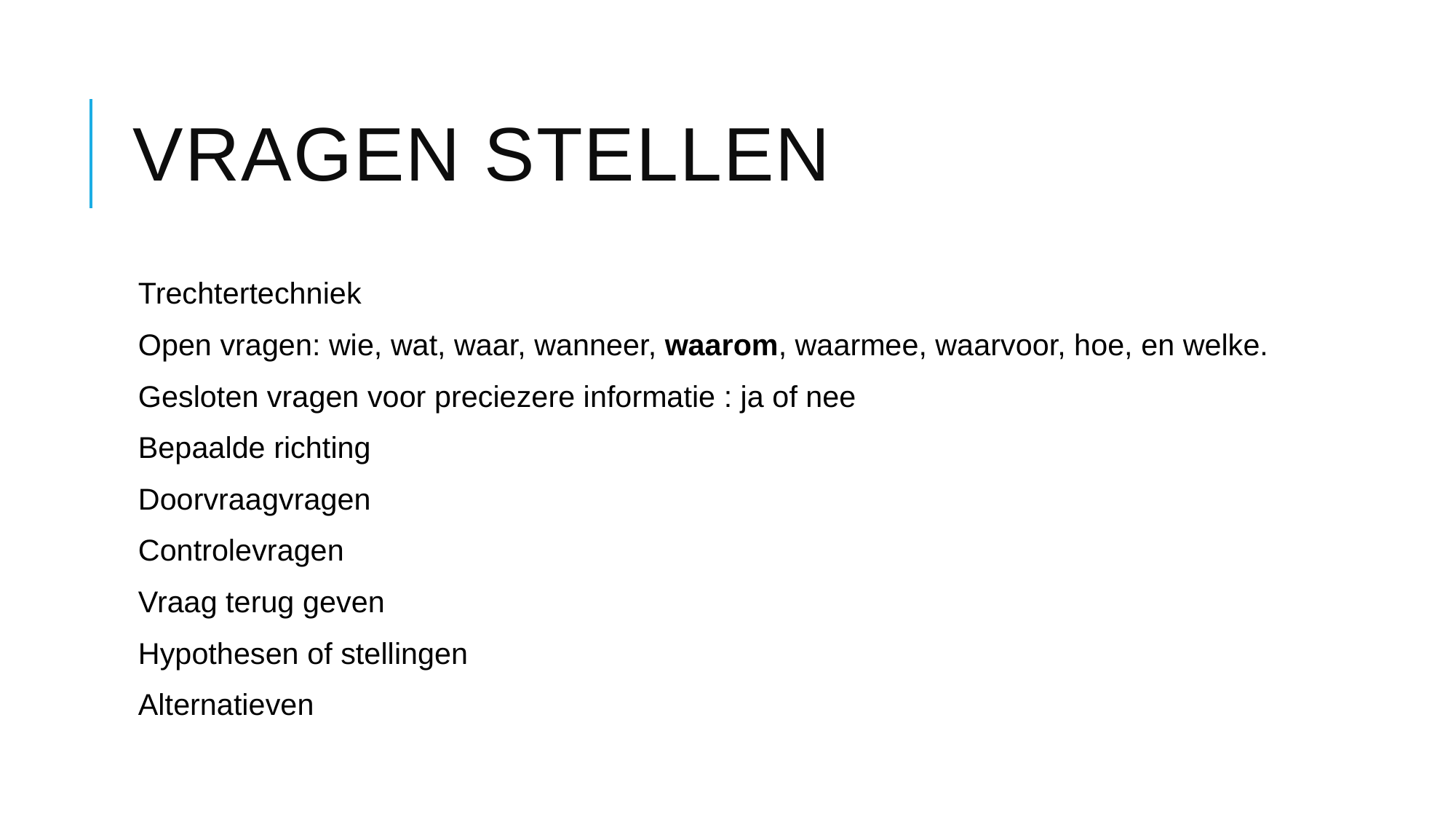

# Vragen stellen
Trechtertechniek
Open vragen: wie, wat, waar, wanneer, waarom, waarmee, waarvoor, hoe, en welke.
Gesloten vragen voor preciezere informatie : ja of nee
Bepaalde richting
Doorvraagvragen
Controlevragen
Vraag terug geven
Hypothesen of stellingen
Alternatieven